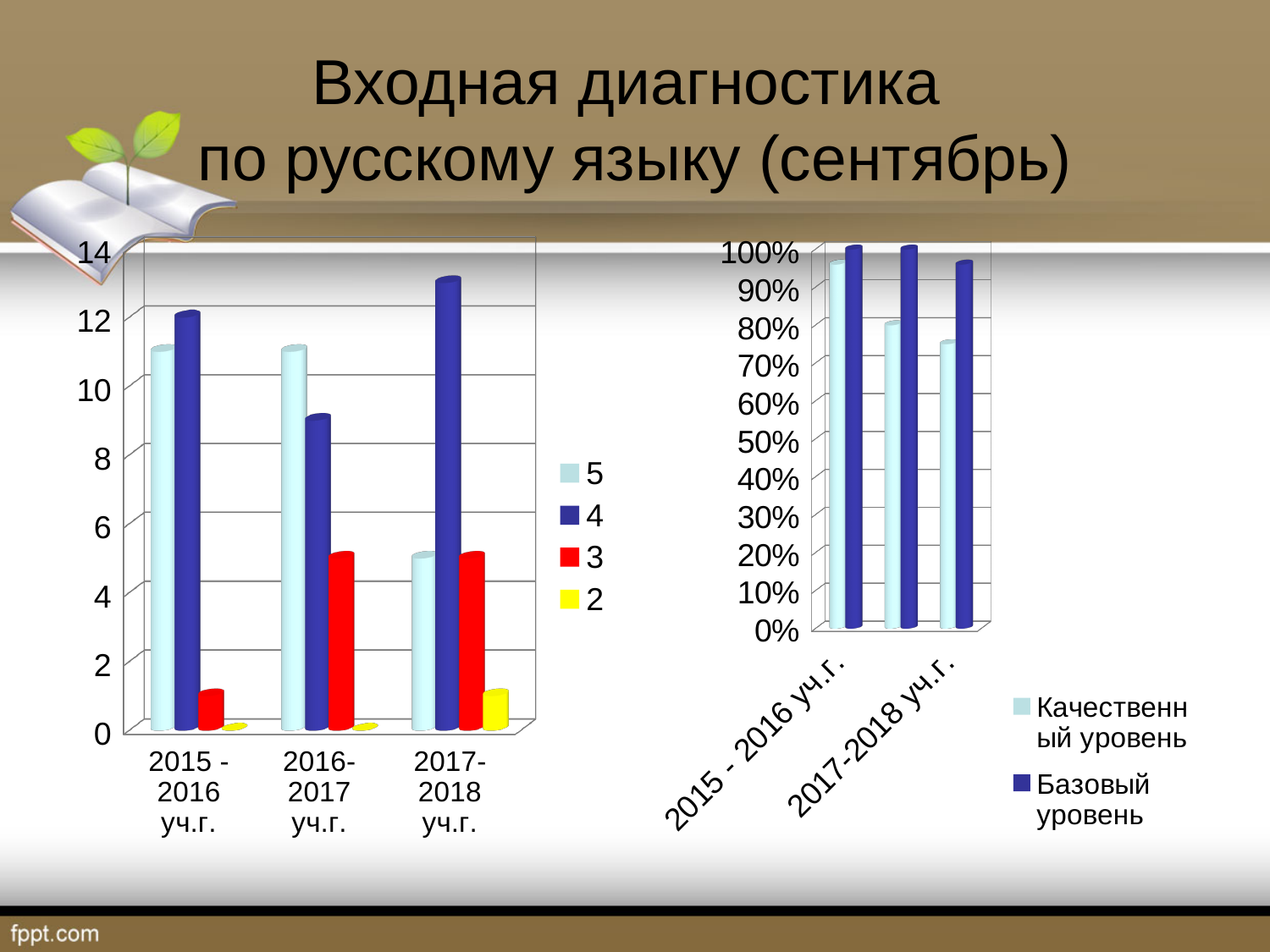

# Входная диагностика по русскому языку (сентябрь)

[unsupported chart]

[unsupported chart]